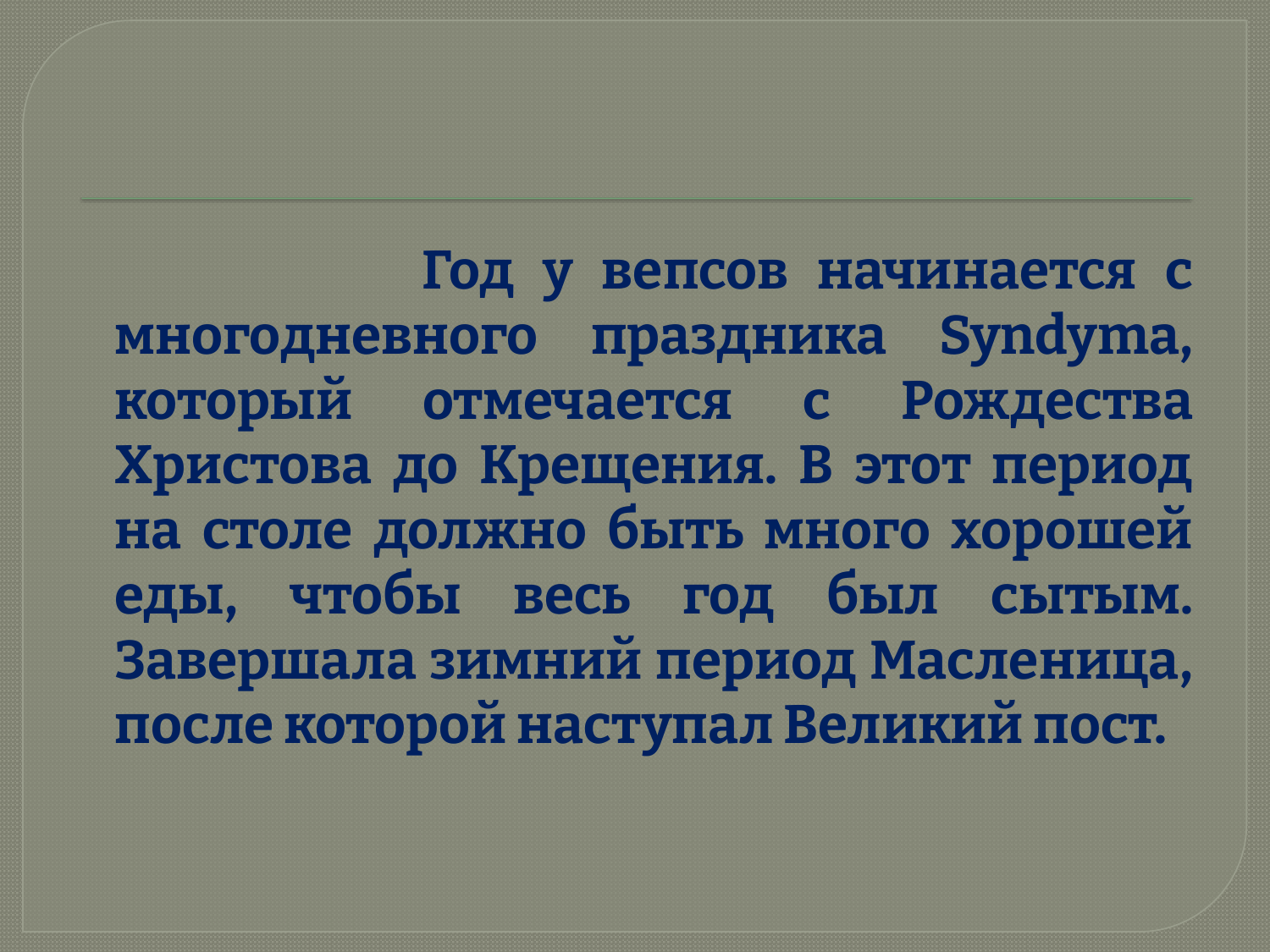

#
            Год у вепсов начинается с многодневного праздника Syndyma, который отмечается с Рождества Христова до Крещения. В этот период на столе должно быть много хорошей еды, чтобы весь год был сытым. Завершала зимний период Масленица, после которой наступал Великий пост.